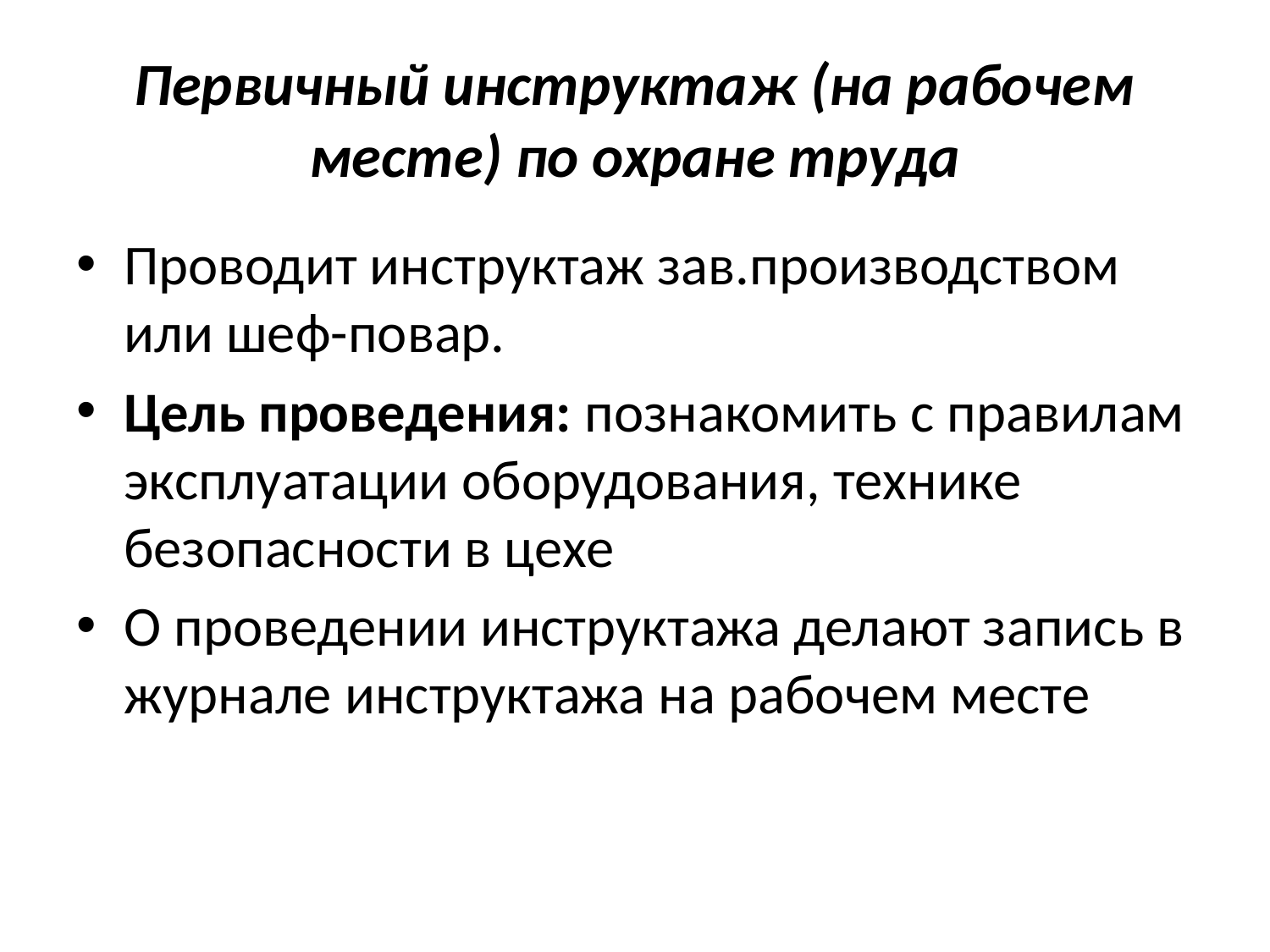

# Первичный инструктаж (на рабочем месте) по охране труда
Проводит инструктаж зав.производством или шеф-повар.
Цель проведения: познакомить с правилам эксплуатации оборудования, технике безопасности в цехе
О проведении инструктажа делают запись в журнале инструктажа на рабочем месте